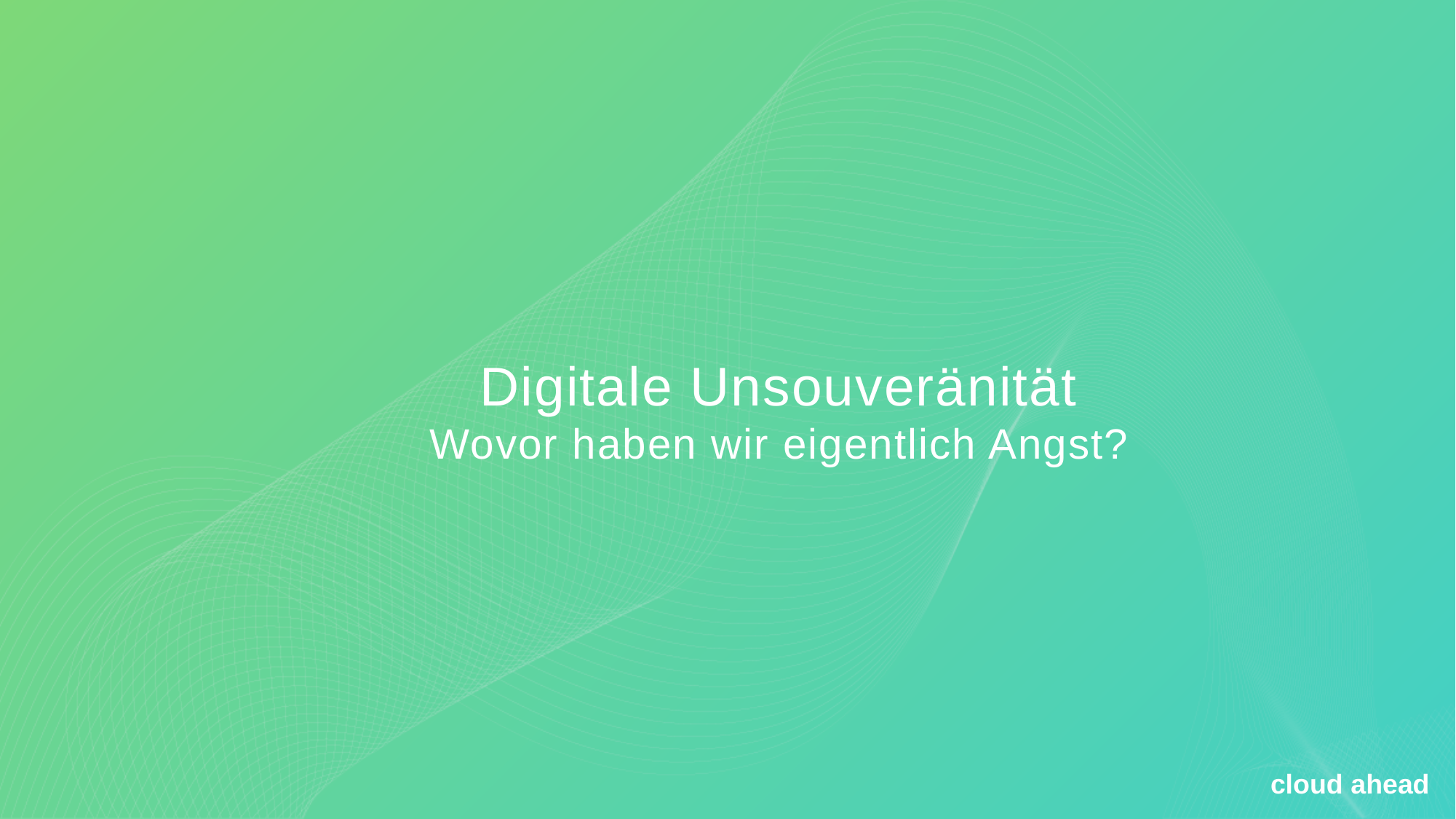

# Digitale Unsouveränität Wovor haben wir eigentlich Angst?